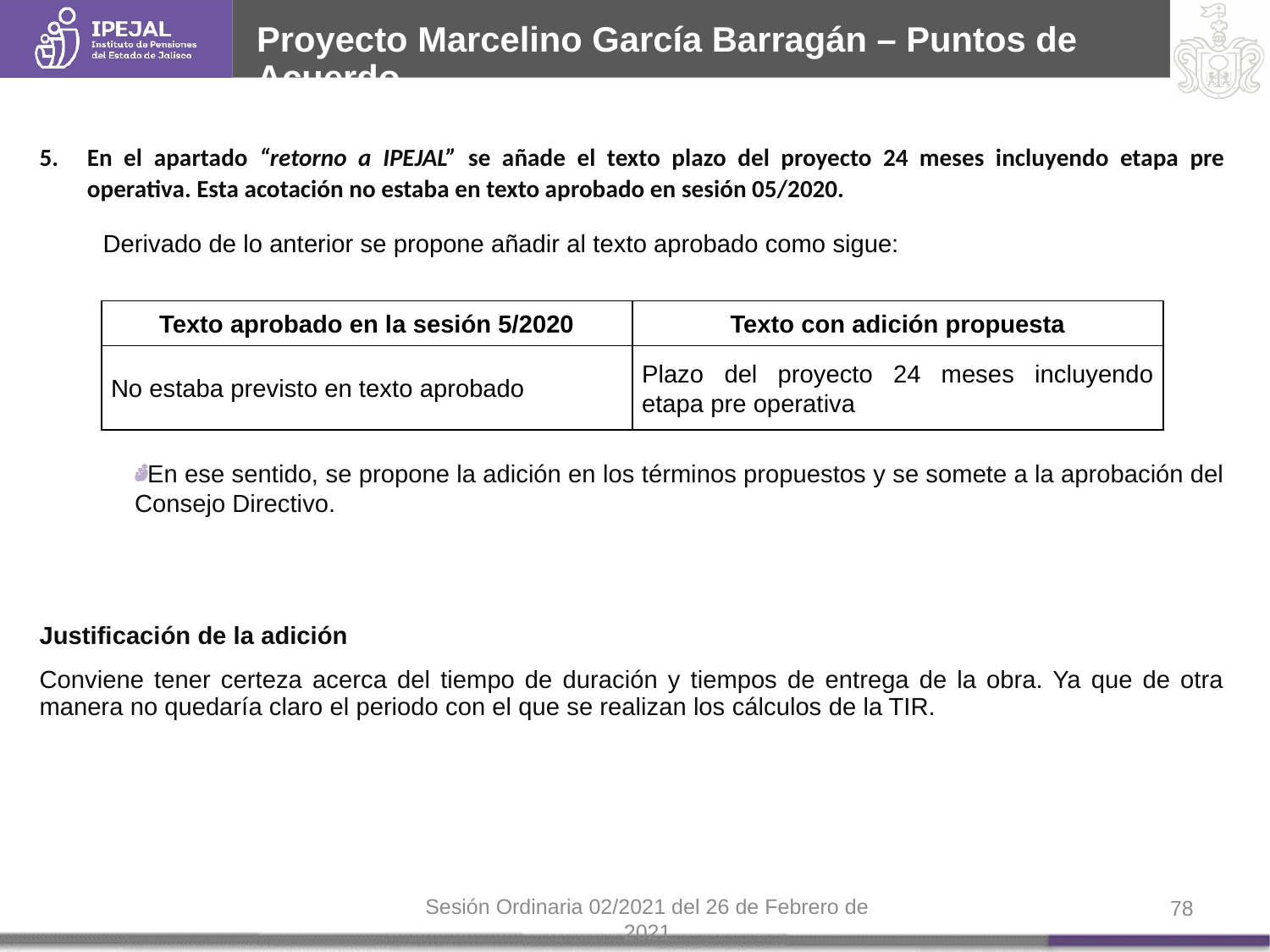

Proyecto Marcelino García Barragán – Puntos de Acuerdo
En el apartado “retorno a IPEJAL” se añade el texto plazo del proyecto 24 meses incluyendo etapa pre operativa. Esta acotación no estaba en texto aprobado en sesión 05/2020.
Derivado de lo anterior se propone añadir al texto aprobado como sigue:

En ese sentido, se propone la adición en los términos propuestos y se somete a la aprobación del Consejo Directivo.

Justificación de la adición
Conviene tener certeza acerca del tiempo de duración y tiempos de entrega de la obra. Ya que de otra manera no quedaría claro el periodo con el que se realizan los cálculos de la TIR.
| Texto aprobado en la sesión 5/2020 | Texto con adición propuesta |
| --- | --- |
| No estaba previsto en texto aprobado | Plazo del proyecto 24 meses incluyendo etapa pre operativa |
78
Sesión Ordinaria 02/2021 del 26 de Febrero de 2021